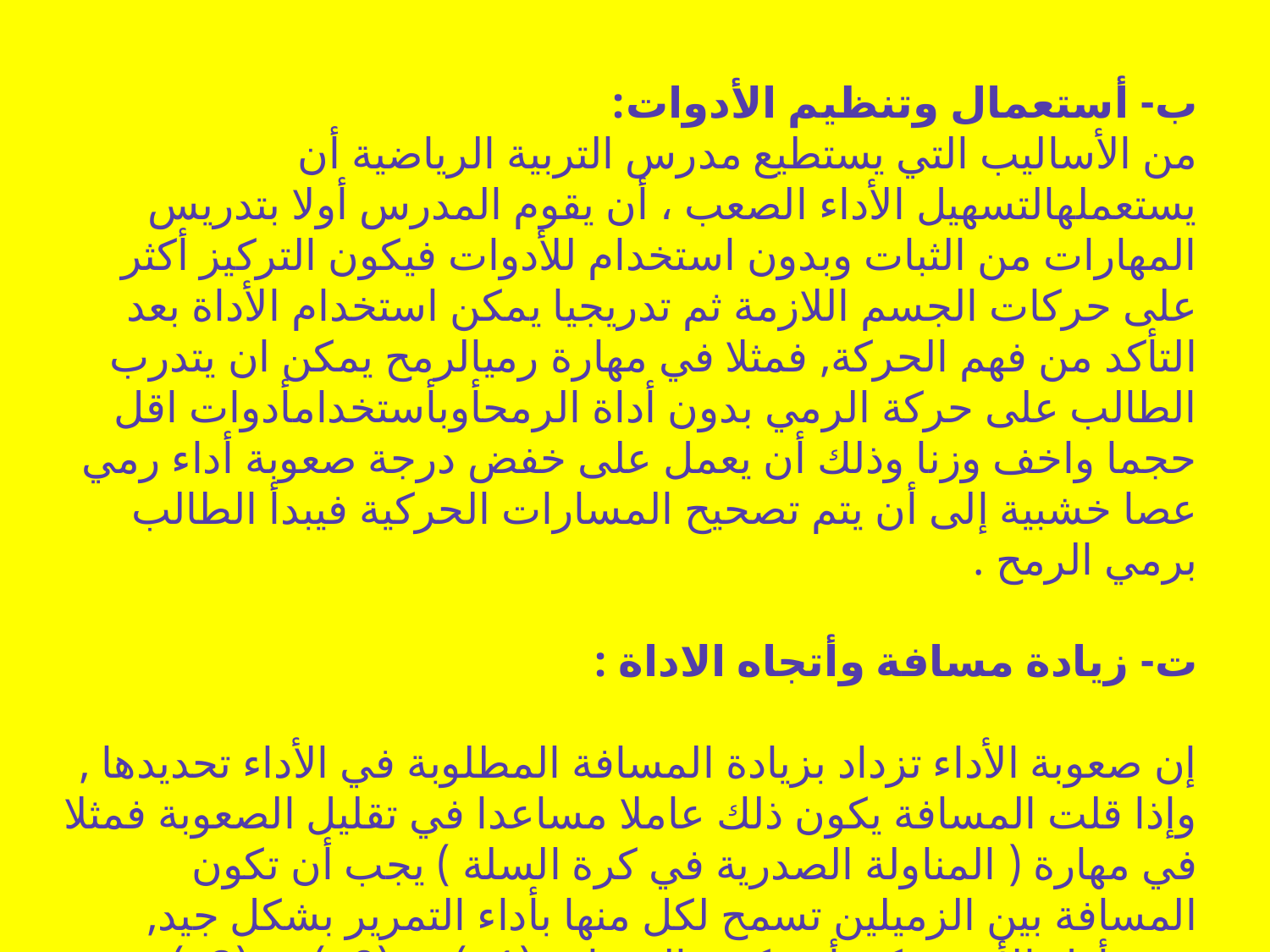

ب- أستعمال وتنظيم الأدوات:
من الأساليب التي يستطيع مدرس التربية الرياضية أن يستعملهالتسهيل الأداء الصعب ، أن يقوم المدرس أولا بتدريس المهارات من الثبات وبدون استخدام للأدوات فيكون التركيز أكثر على حركات الجسم اللازمة ثم تدريجيا يمكن استخدام الأداة بعد التأكد من فهم الحركة, فمثلا في مهارة رميالرمح يمكن ان يتدرب الطالب على حركة الرمي بدون أداة الرمحأوبأستخدامأدوات اقل حجما واخف وزنا وذلك أن يعمل على خفض درجة صعوبة أداء رمي عصا خشبية إلى أن يتم تصحيح المسارات الحركية فيبدأ الطالب برمي الرمح .

ت- زيادة مسافة وأتجاه الاداة :

إن صعوبة الأداء تزداد بزيادة المسافة المطلوبة في الأداء تحديدها , وإذا قلت المسافة يكون ذلك عاملا مساعدا في تقليل الصعوبة فمثلا في مهارة ( المناولة الصدرية في كرة السلة ) يجب أن تكون المسافة بين الزميلين تسمح لكل منها بأداء التمرير بشكل جيد, ففي أول الأمر يمكن أن تكون المسافة (1م) ثم (2م) ثم (3م) ثم (4م) وهكذا كلما تزداد المسافة يعد تقدما في الأداء .